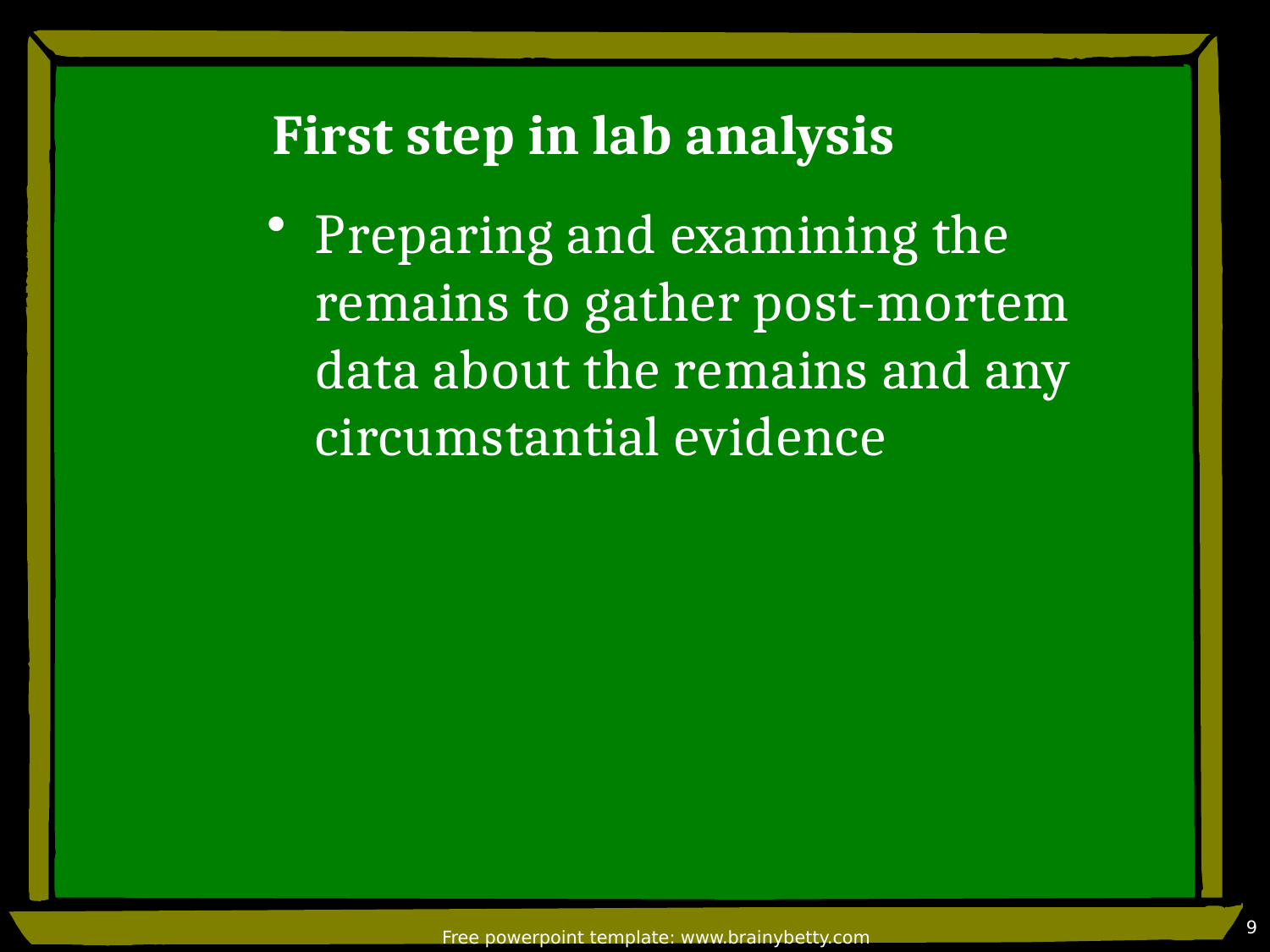

# First step in lab analysis
Preparing and examining the remains to gather post-mortem data about the remains and any circumstantial evidence
9
Free powerpoint template: www.brainybetty.com